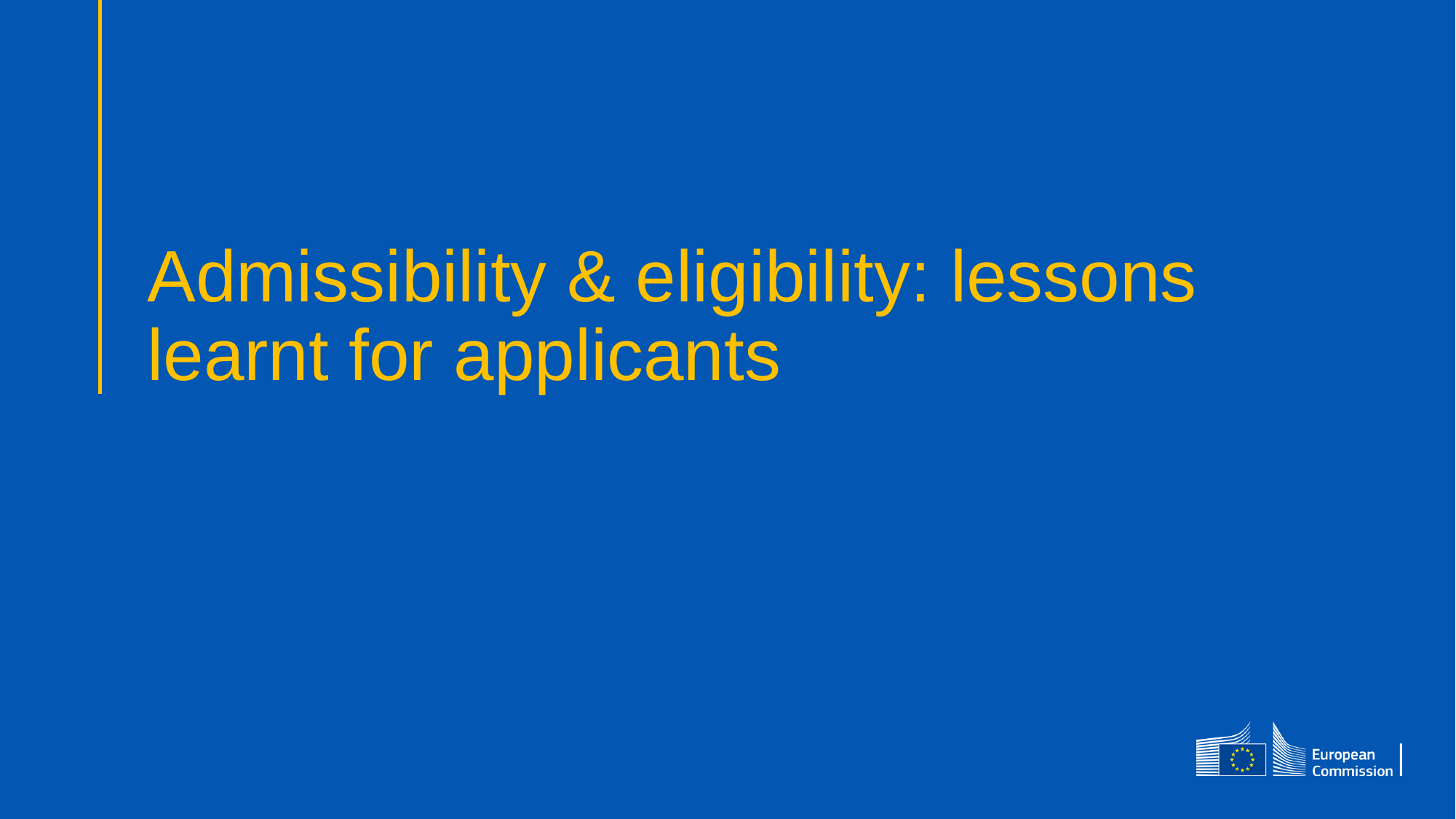

# Admissibility & eligibility: lessons learnt for applicants